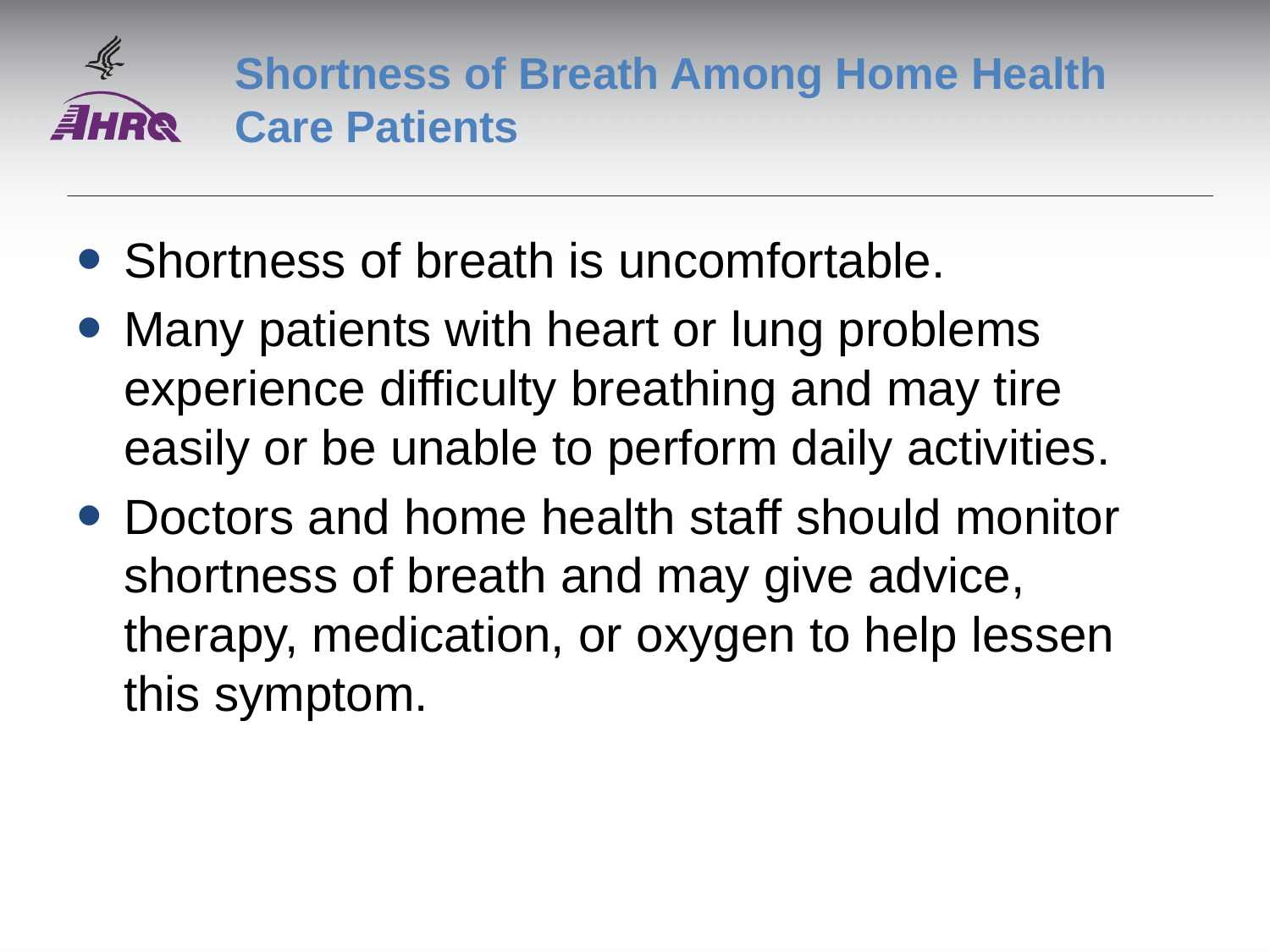

# Shortness of Breath Among Home Health Care Patients
Shortness of breath is uncomfortable.
Many patients with heart or lung problems experience difficulty breathing and may tire easily or be unable to perform daily activities.
Doctors and home health staff should monitor shortness of breath and may give advice, therapy, medication, or oxygen to help lessen this symptom.